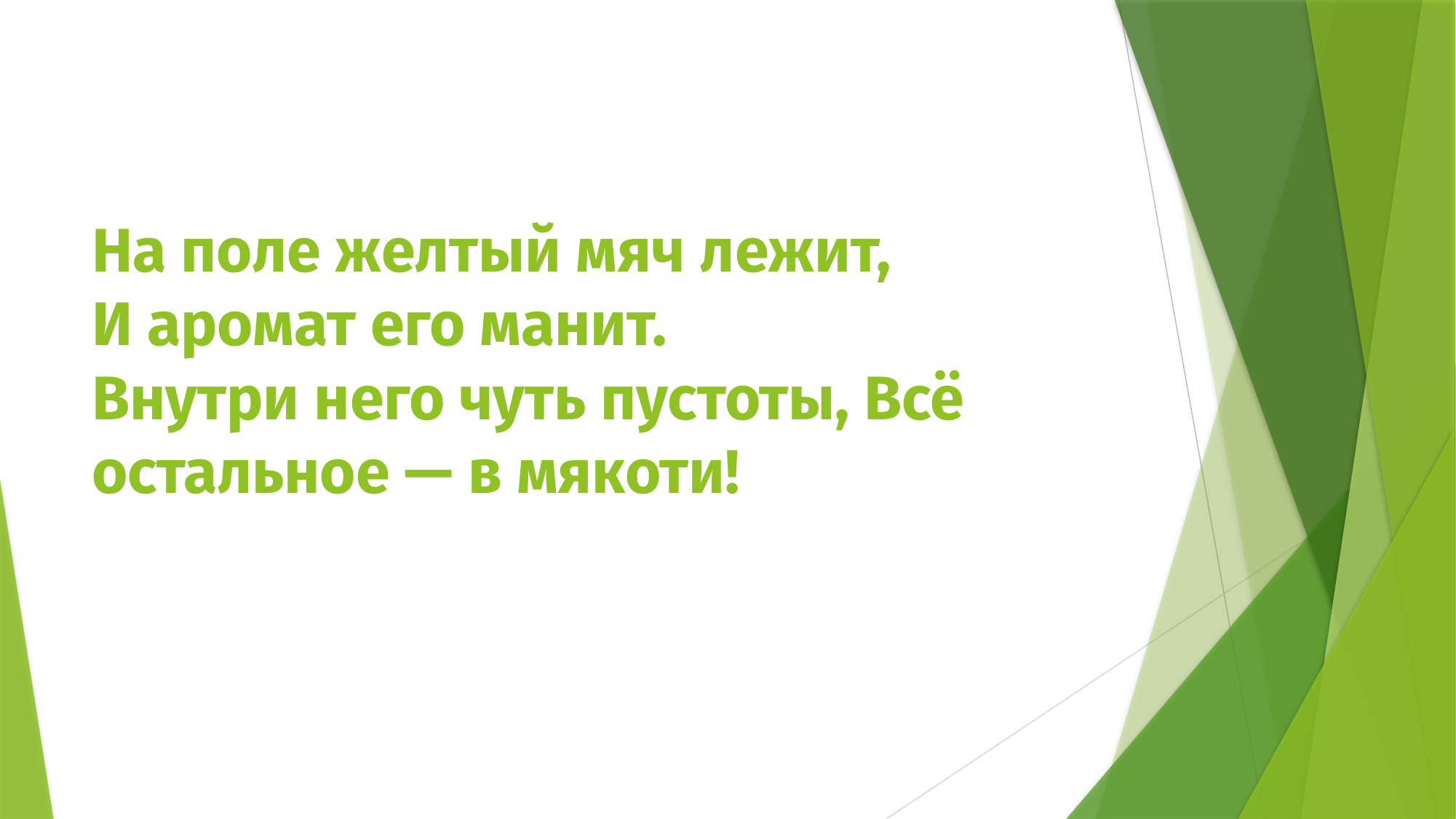

# На поле желтый мяч лежит, И аромат его манит. Внутри него чуть пустоты, Всё остальное — в мякоти!